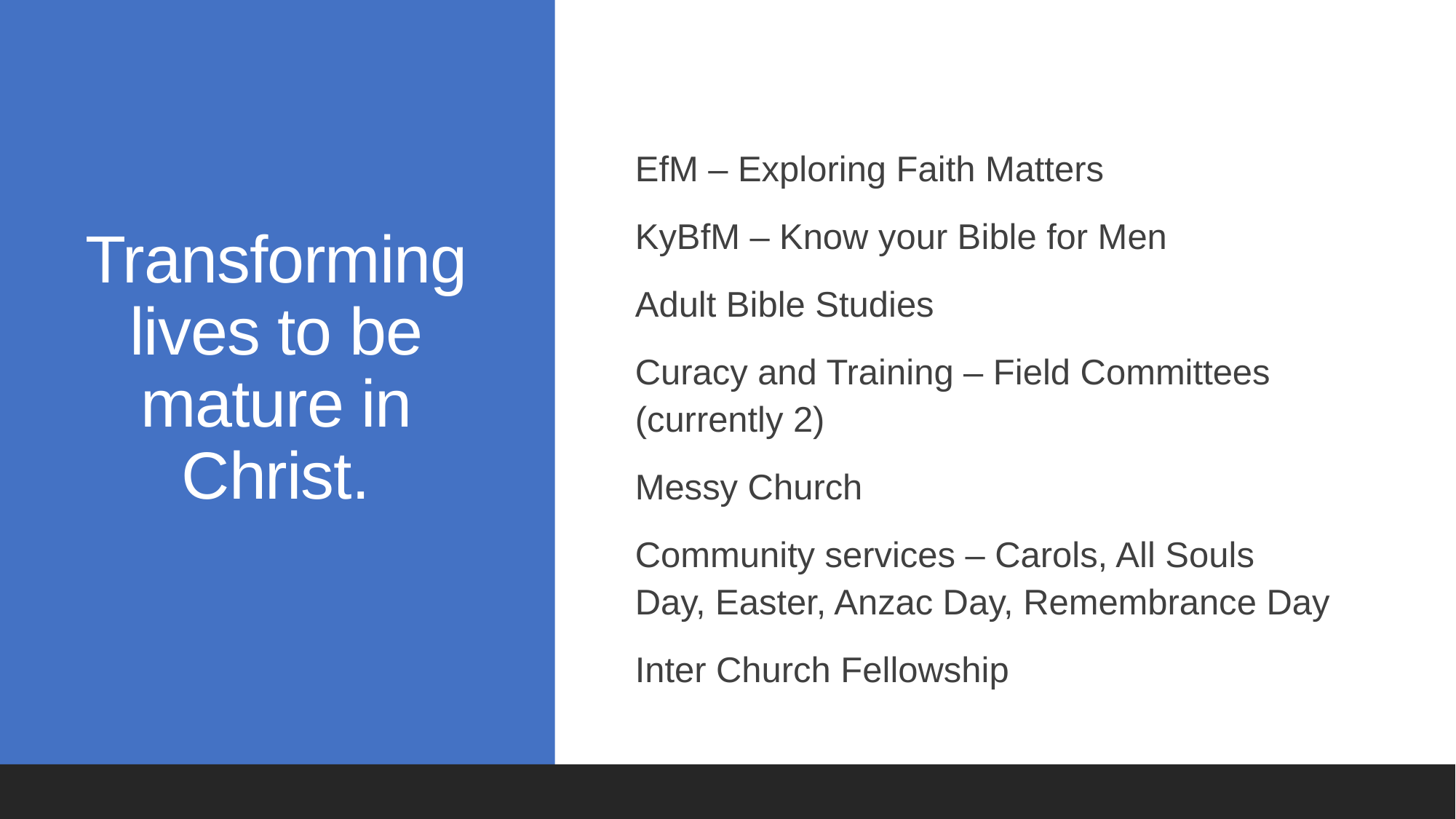

# Transforming lives to be mature in Christ.

EfM – Exploring Faith Matters
KyBfM – Know your Bible for Men
Adult Bible Studies
Curacy and Training – Field Committees (currently 2)
Messy Church
Community services – Carols, All Souls Day, Easter, Anzac Day, Remembrance Day
Inter Church Fellowship